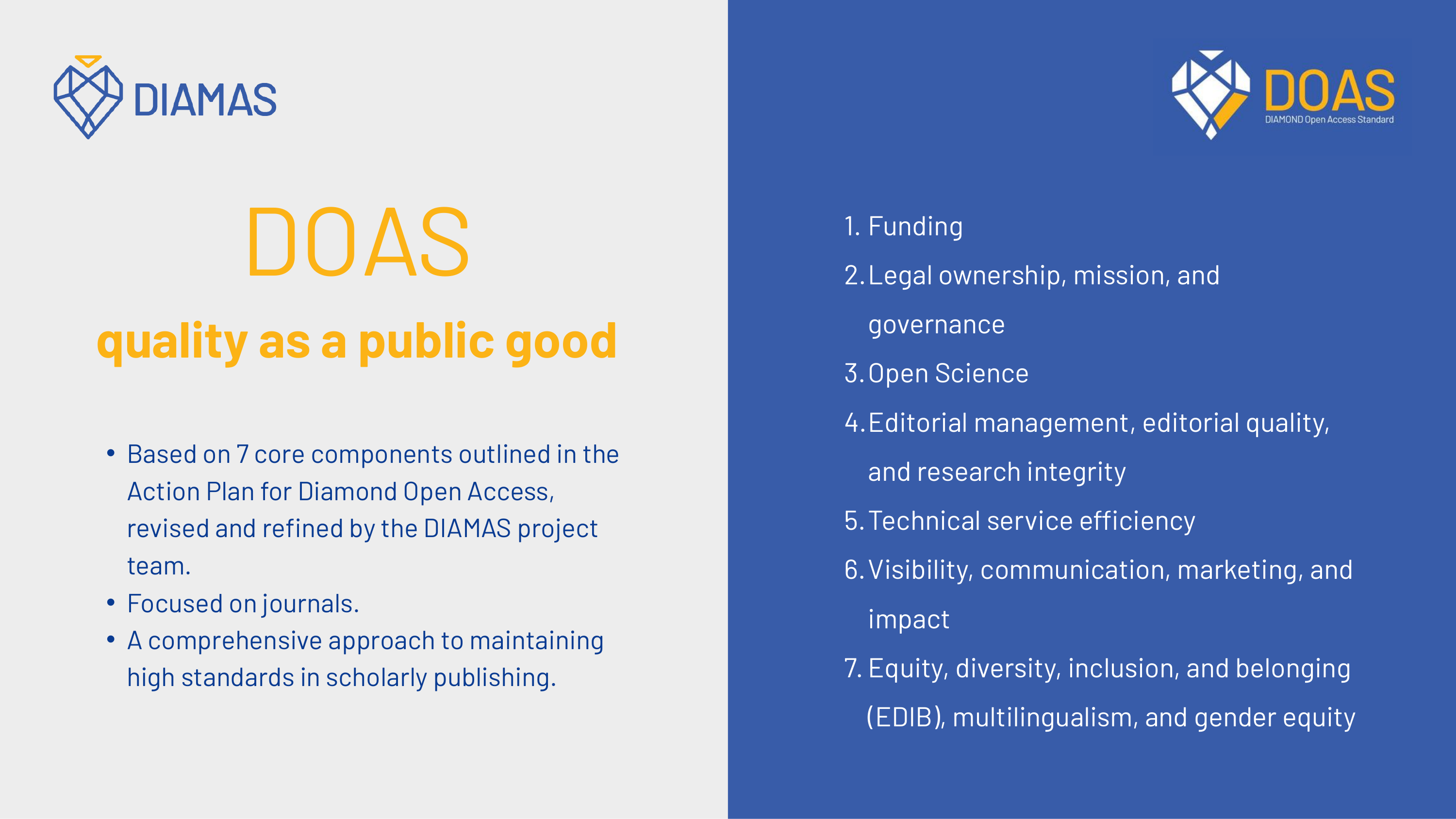

DOAS
quality as a public good
Funding
Legal ownership, mission, and governance
Open Science
Editorial management, editorial quality, and research integrity
Technical service efficiency
Visibility, communication, marketing, and impact
Equity, diversity, inclusion, and belonging (EDIB), multilingualism, and gender equity

Based on 7 core components outlined in the Action Plan for Diamond Open Access, revised and refined by the DIAMAS project team.
Focused on journals.
A comprehensive approach to maintaining high standards in scholarly publishing.